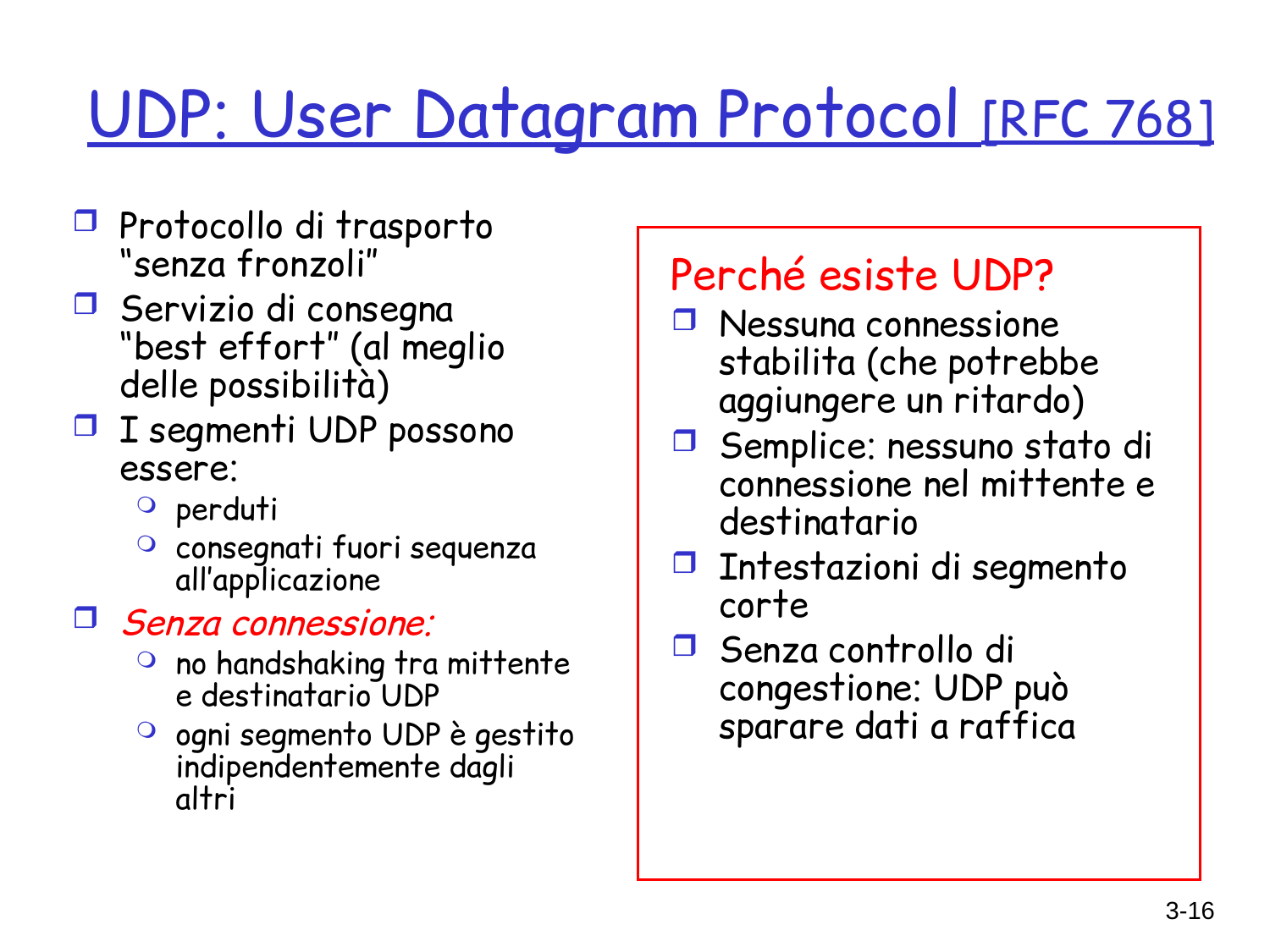

# UDP: User Datagram Protocol [RFC 768]
Protocollo di trasporto “senza fronzoli”
Servizio di consegna
“best effort” (al meglio delle possibilità)
I segmenti UDP possono essere:
perduti
consegnati fuori sequenza  all’applicazione
Senza connessione:
no handshaking tra mittente e destinatario UDP
ogni segmento UDP è gestito indipendentemente dagli altri

Perché esiste UDP?
Nessuna connessione stabilita (che potrebbe aggiungere un ritardo)
Semplice: nessuno stato di connessione nel mittente e destinatario
Intestazioni di segmento corte
Senza controllo di congestione: UDP può sparare dati a raffica

3-16